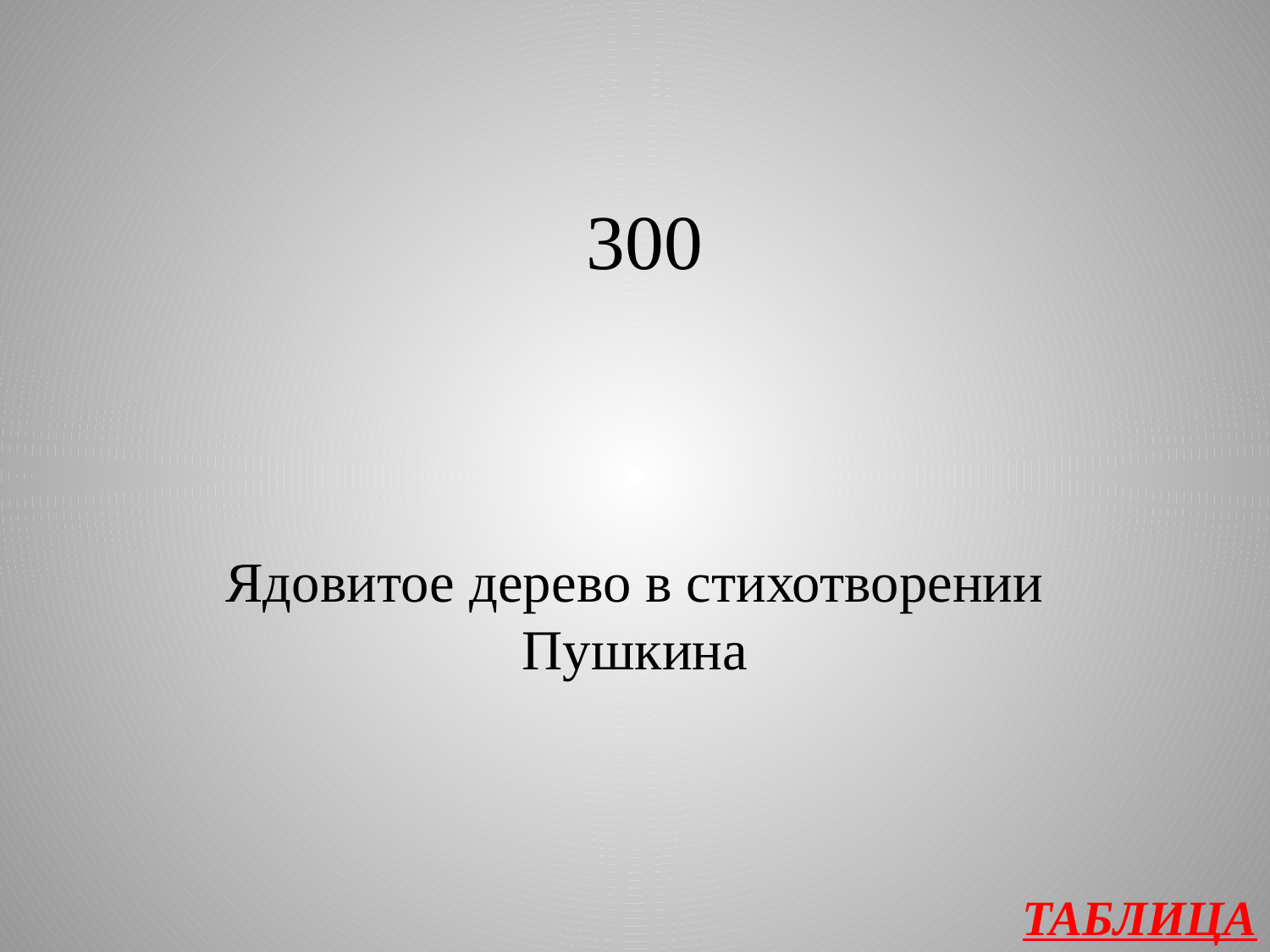

# 300
Ядовитое дерево в стихотворении Пушкина
ТАБЛИЦА